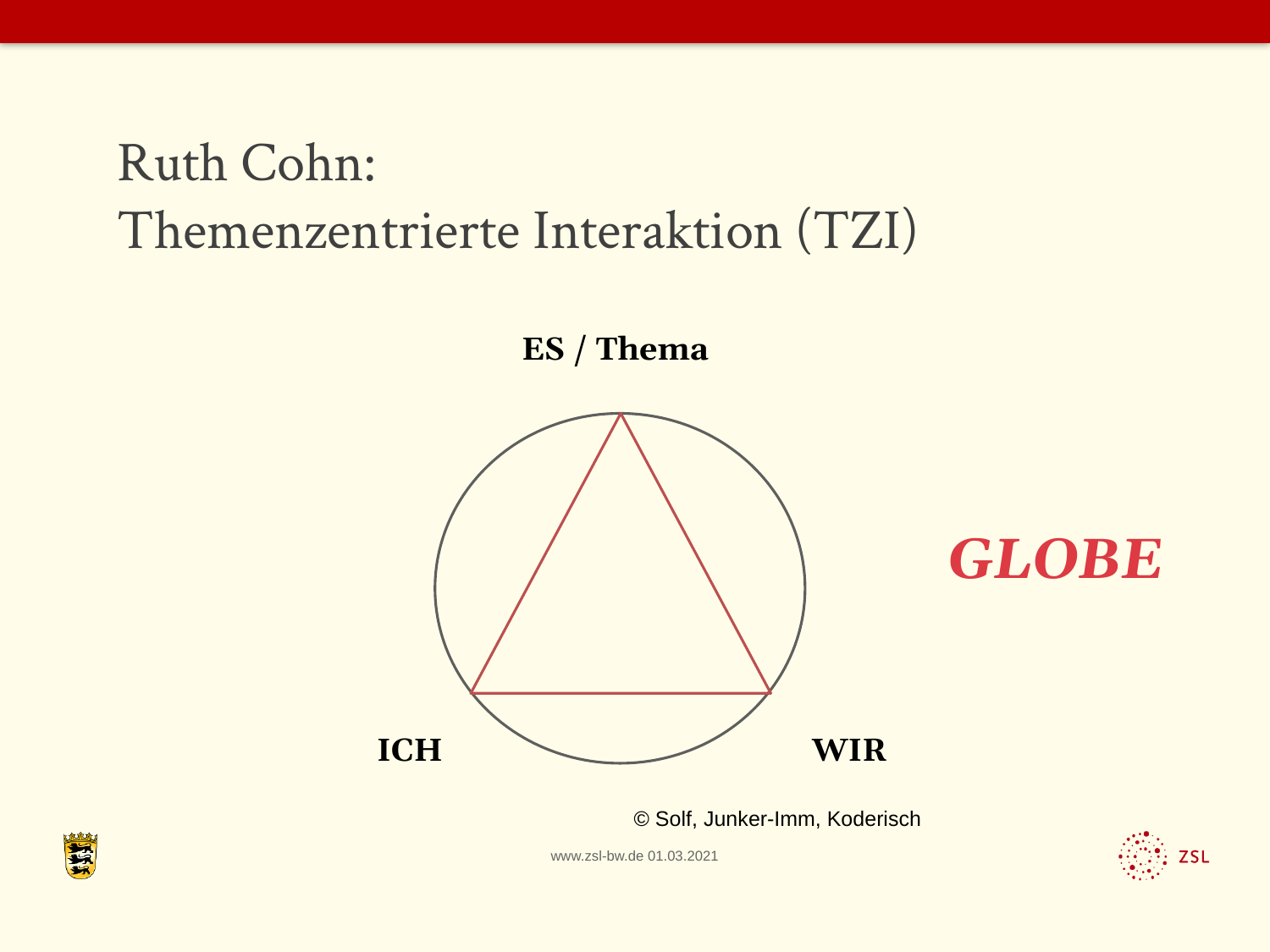

# Ruth Cohn: Themenzentrierte Interaktion (TZI)
ES / Thema

ICH
WIR
GLOBE
© Solf, Junker-Imm, Koderisch